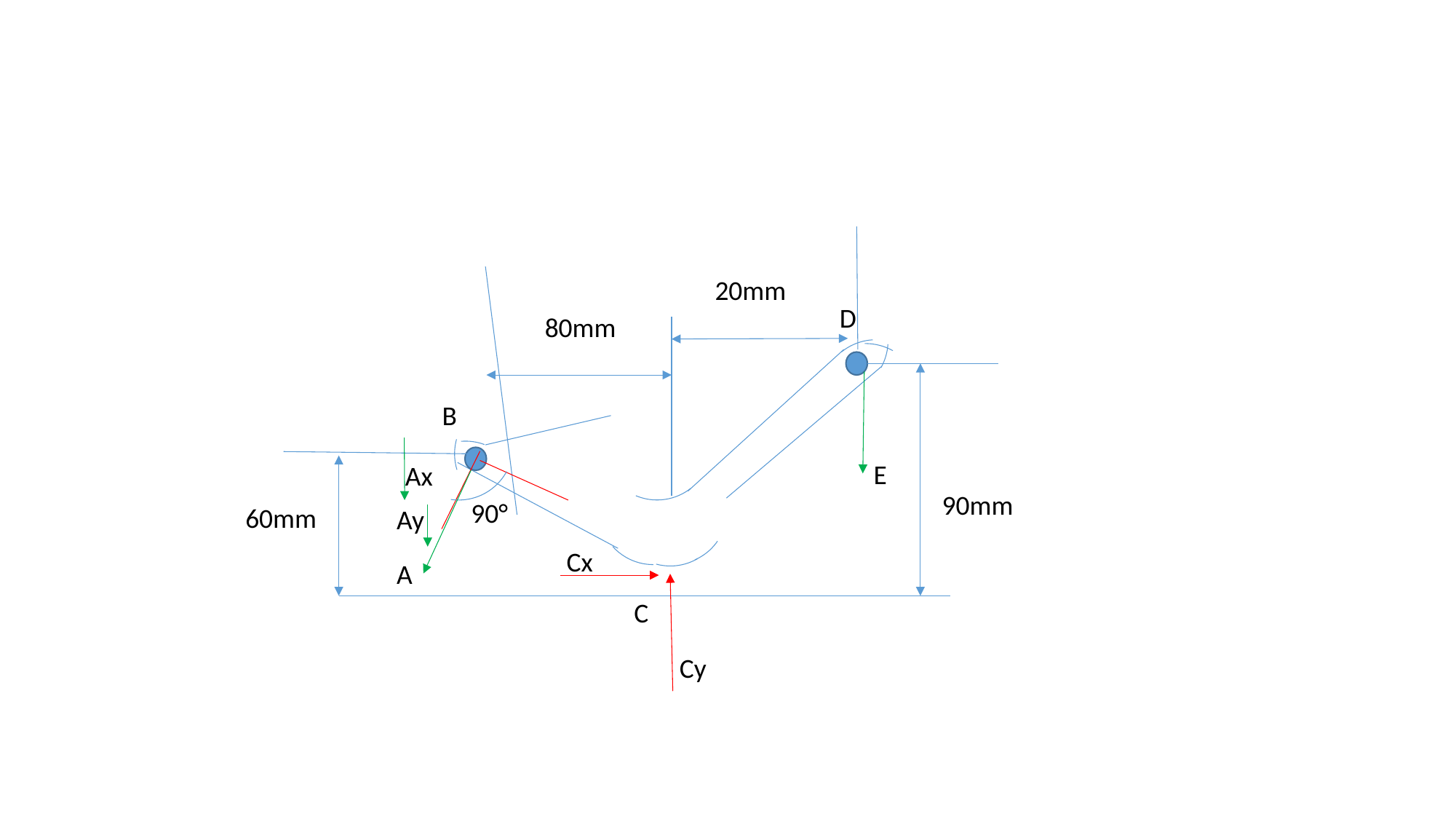

20mm

D
80mm

B

E
Ax

90mm
90°
60mm
Ay
Cx
A
C
Cy